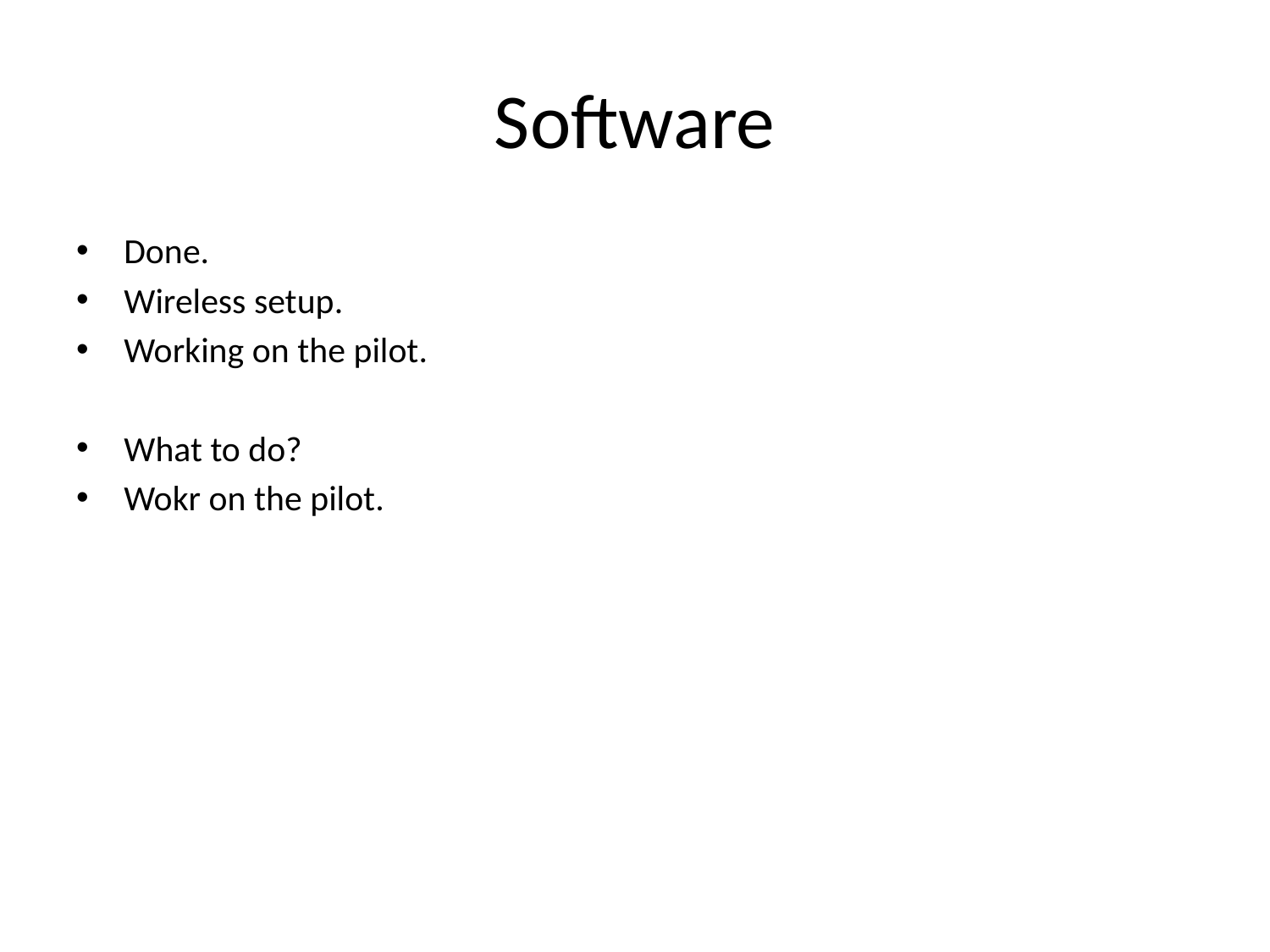

# Software
Done.
Wireless setup.
Working on the pilot.

What to do?
Wokr on the pilot.